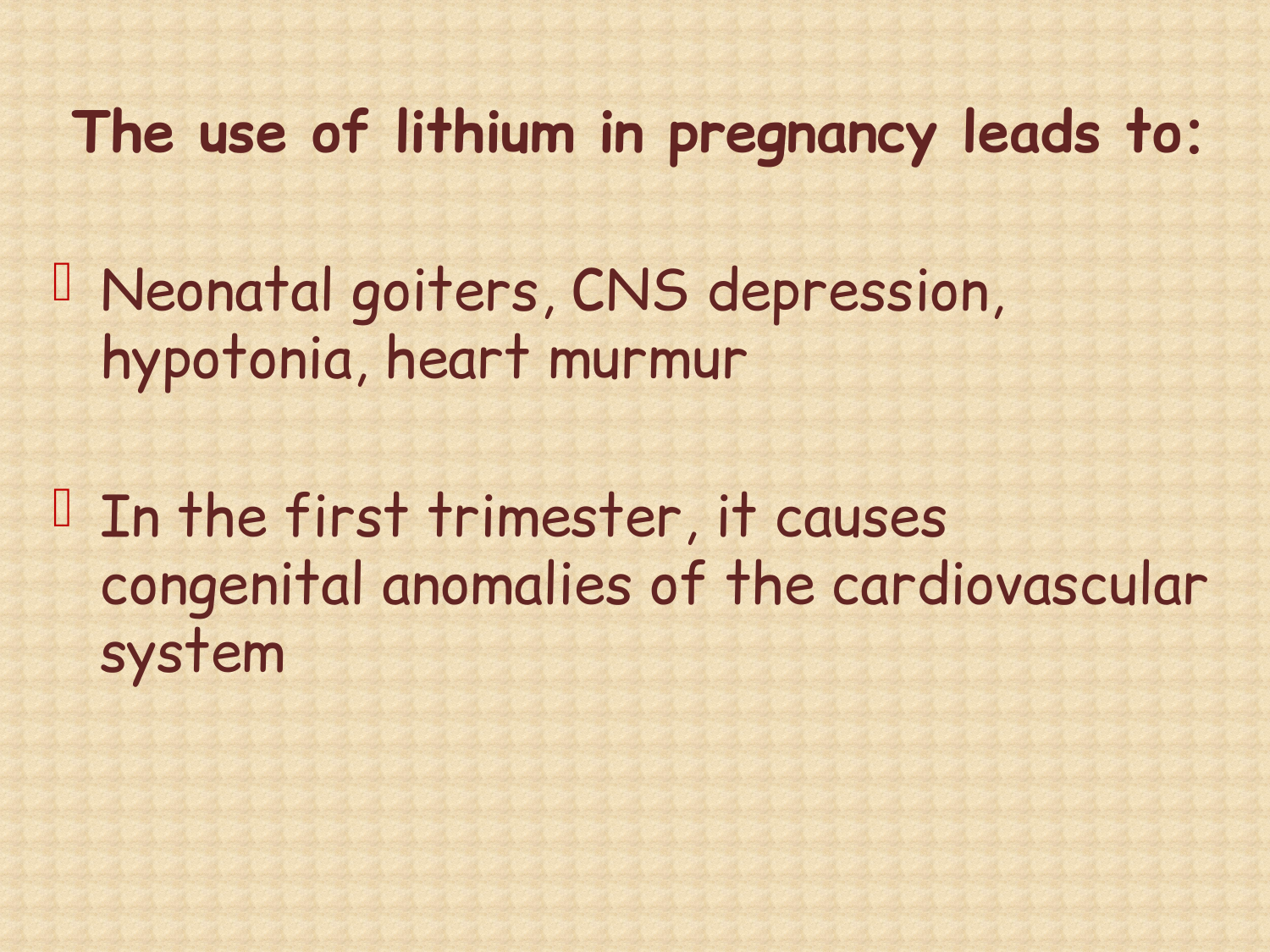

The use of lithium in pregnancy leads to:

Neonatal goiters, CNS depression, hypotonia, heart murmur

In the first trimester, it causes congenital anomalies of the cardiovascular system